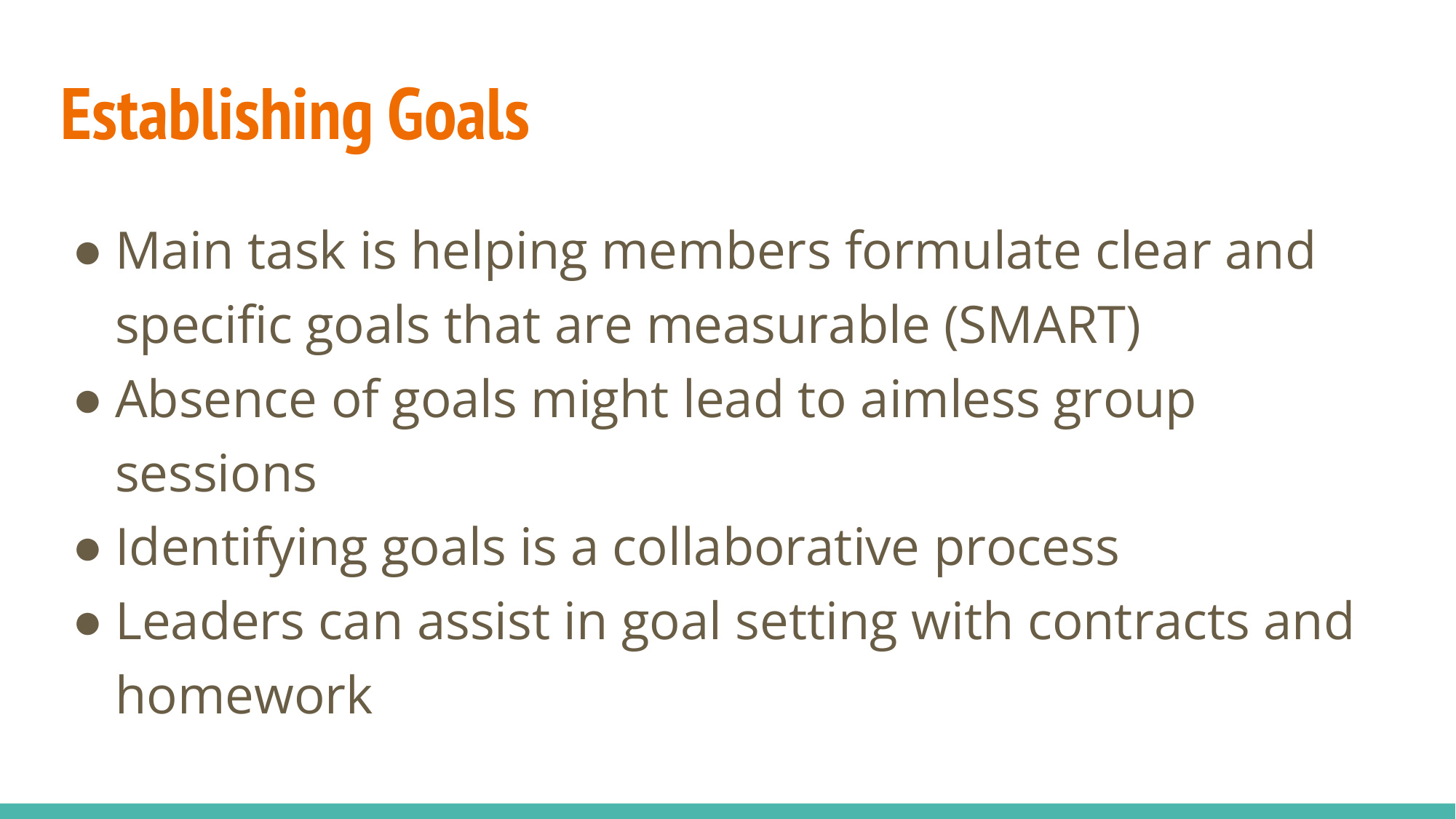

# Establishing Goals
Main task is helping members formulate clear and specific goals that are measurable (SMART)
Absence of goals might lead to aimless group sessions
Identifying goals is a collaborative process
Leaders can assist in goal setting with contracts and homework